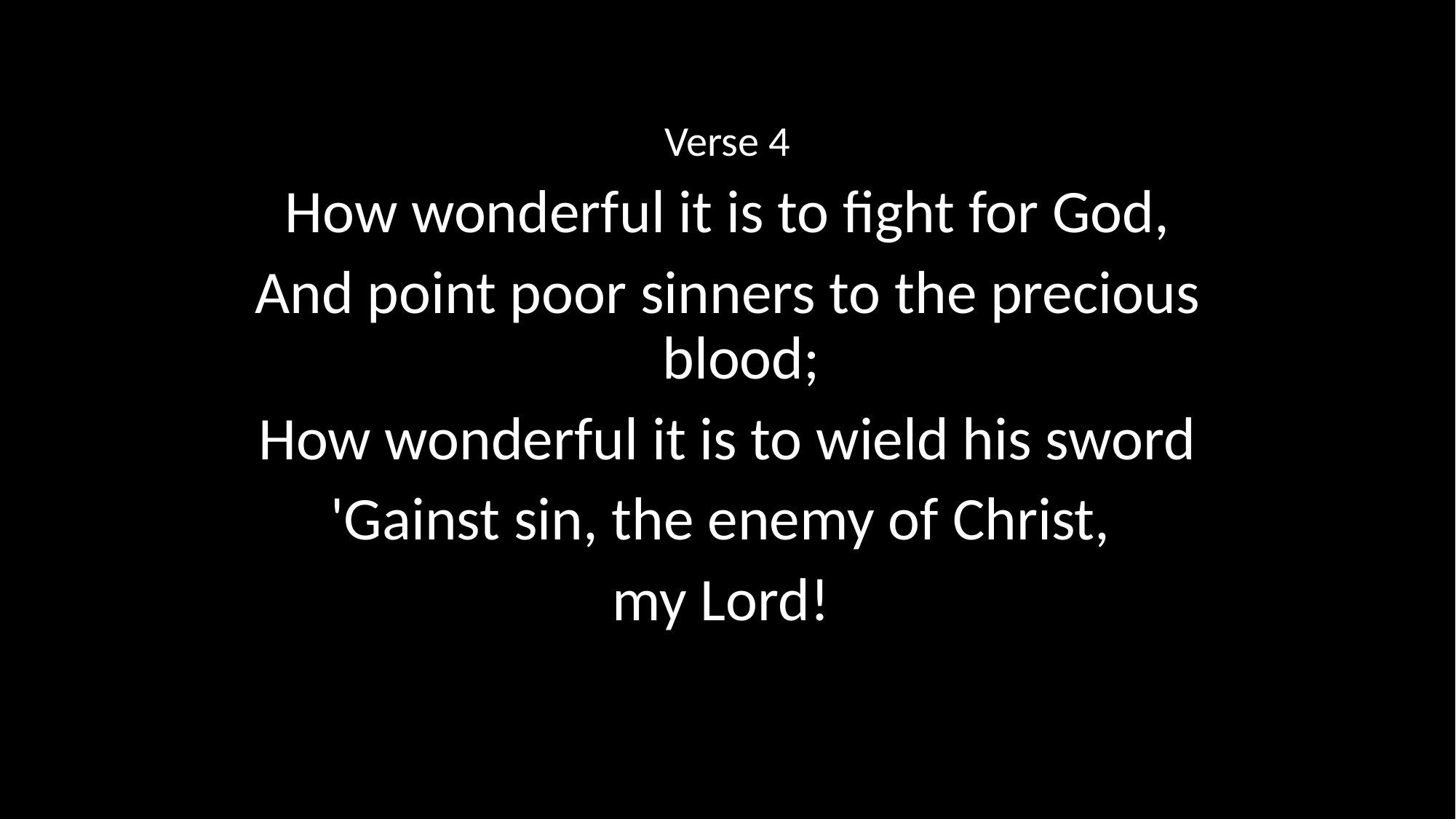

Verse 4
How wonderful it is to fight for God,
And point poor sinners to the precious blood;
How wonderful it is to wield his sword
'Gainst sin, the enemy of Christ,
my Lord!